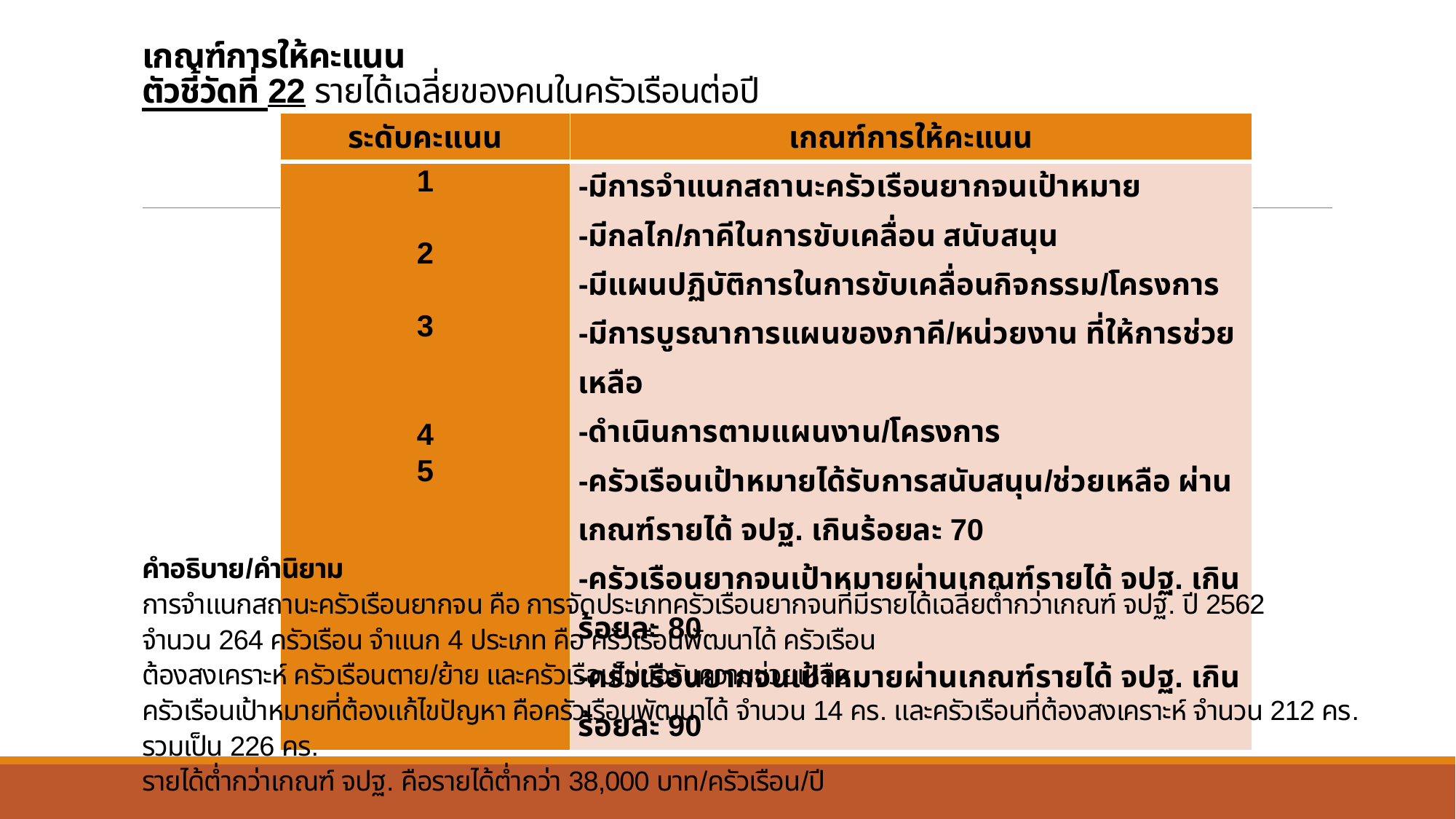

# เกณฑ์การให้คะแนน ตัวชี้วัดที่ 22 รายได้เฉลี่ยของคนในครัวเรือนต่อปี
| ระดับคะแนน | เกณฑ์การให้คะแนน |
| --- | --- |
| 1 2 3 4 5 | -มีการจำแนกสถานะครัวเรือนยากจนเป้าหมาย -มีกลไก/ภาคีในการขับเคลื่อน สนับสนุน -มีแผนปฏิบัติการในการขับเคลื่อนกิจกรรม/โครงการ -มีการบูรณาการแผนของภาคี/หน่วยงาน ที่ให้การช่วยเหลือ -ดำเนินการตามแผนงาน/โครงการ -ครัวเรือนเป้าหมายได้รับการสนับสนุน/ช่วยเหลือ ผ่านเกณฑ์รายได้ จปฐ. เกินร้อยละ 70 -ครัวเรือนยากจนเป้าหมายผ่านเกณฑ์รายได้ จปฐ. เกินร้อยละ 80 -ครัวเรือนยากจนเป้าหมายผ่านเกณฑ์รายได้ จปฐ. เกินร้อยละ 90 |
คำอธิบาย/คำนิยาม
การจำแนกสถานะครัวเรือนยากจน คือ การจัดประเภทครัวเรือนยากจนที่มีรายได้เฉลี่ยต่ำกว่าเกณฑ์ จปฐ. ปี 2562
จำนวน 264 ครัวเรือน จำแนก 4 ประเภท คือ ครัวเรือนพัฒนาได้ ครัวเรือน
ต้องสงเคราะห์ ครัวเรือนตาย/ย้าย และครัวเรือนไม่ขอรับความช่วยเหลือ
ครัวเรือนเป้าหมายที่ต้องแก้ไขปัญหา คือครัวเรือนพัฒนาได้ จำนวน 14 คร. และครัวเรือนที่ต้องสงเคราะห์ จำนวน 212 คร. รวมเป็น 226 คร.
รายได้ต่ำกว่าเกณฑ์ จปฐ. คือรายได้ต่ำกว่า 38,000 บาท/ครัวเรือน/ปี